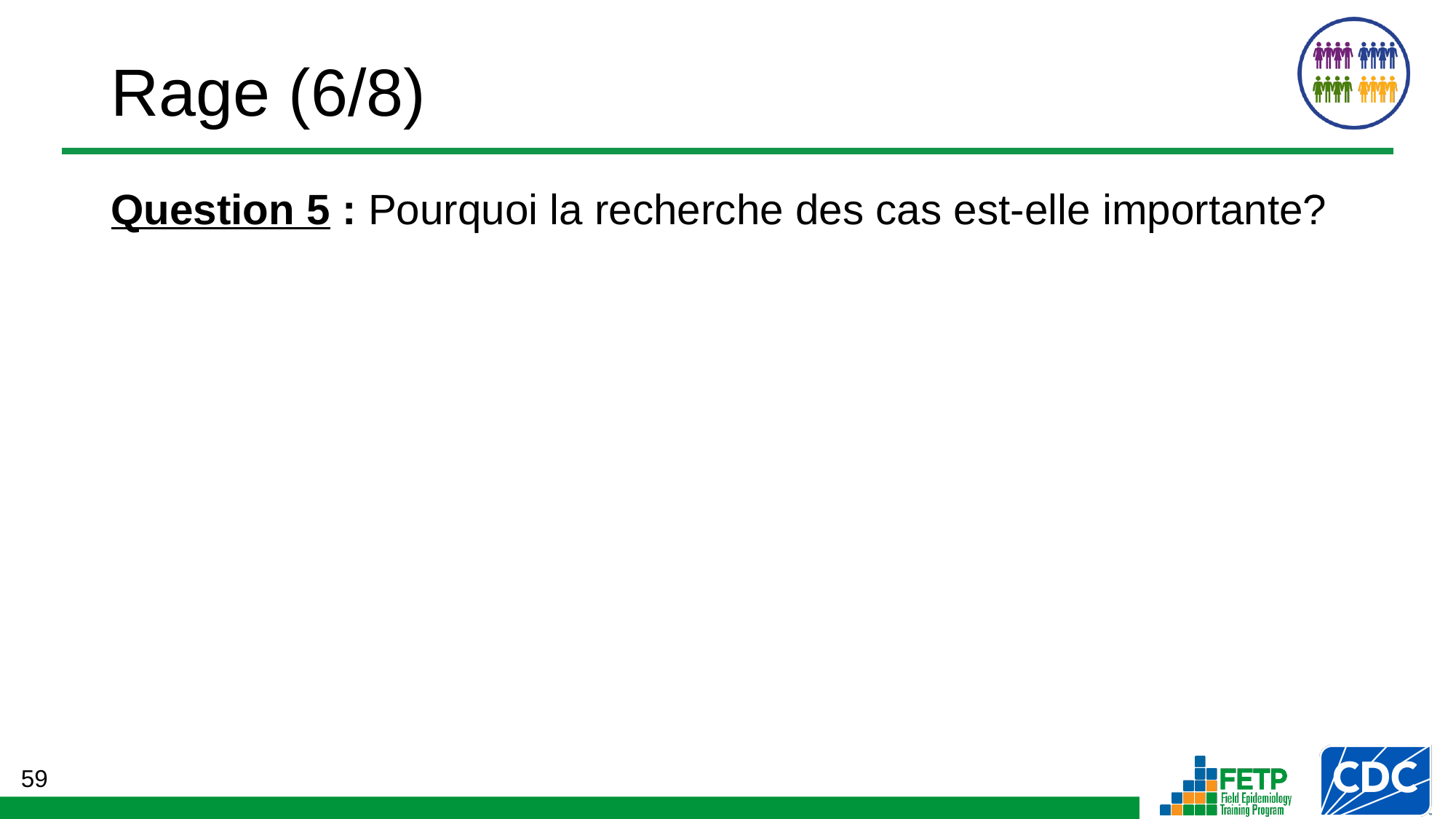

# Rage (6/8)
Question 5 : Pourquoi la recherche des cas est-elle importante?